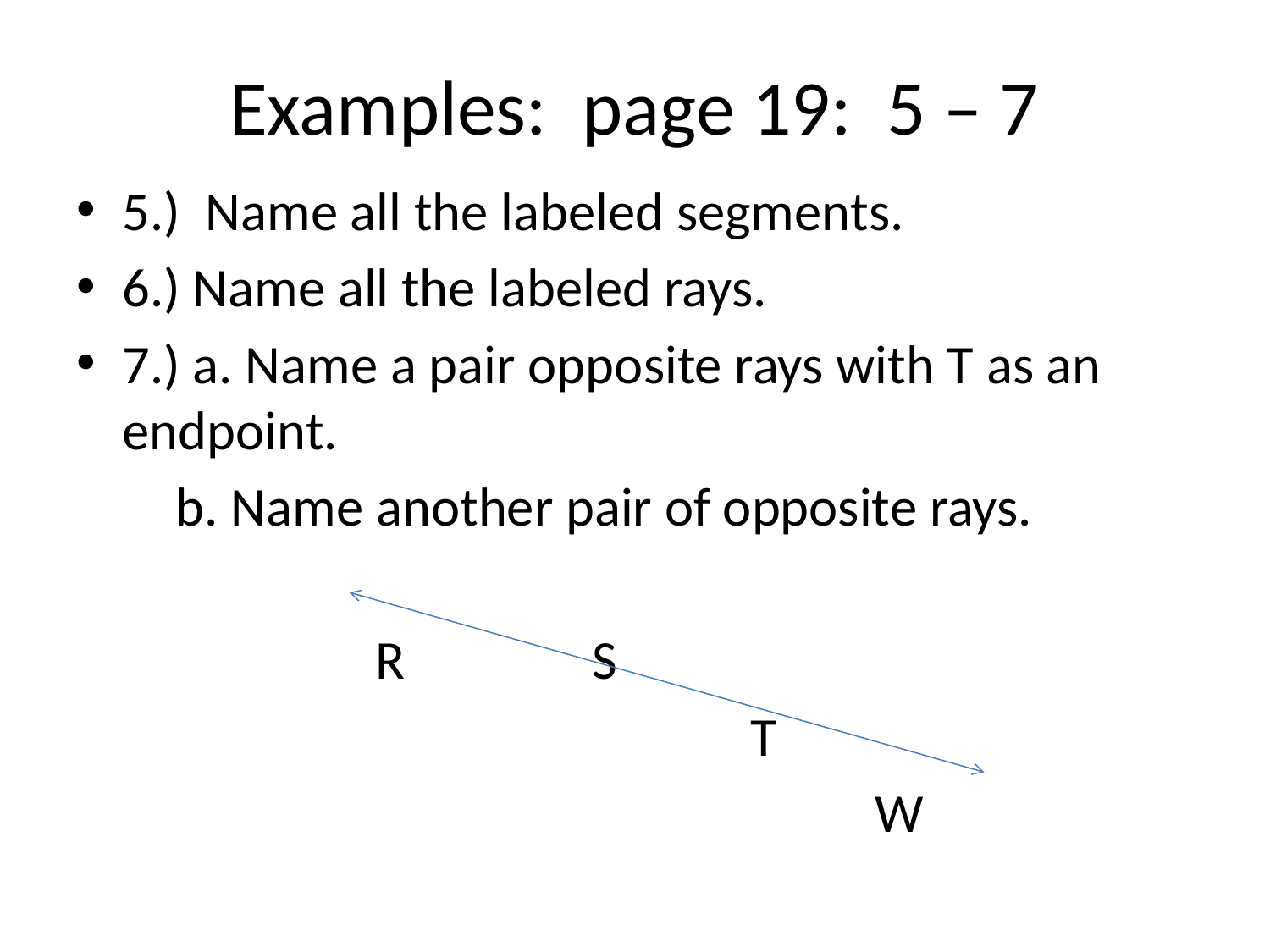

# Examples:  page 19:  5 – 7
5.)  Name all the labeled segments.
6.) Name all the labeled rays.
7.) a. Name a pair opposite rays with T as an endpoint.
        b. Name another pair of opposite rays.

                        R               S
                                                      T
                                                                W